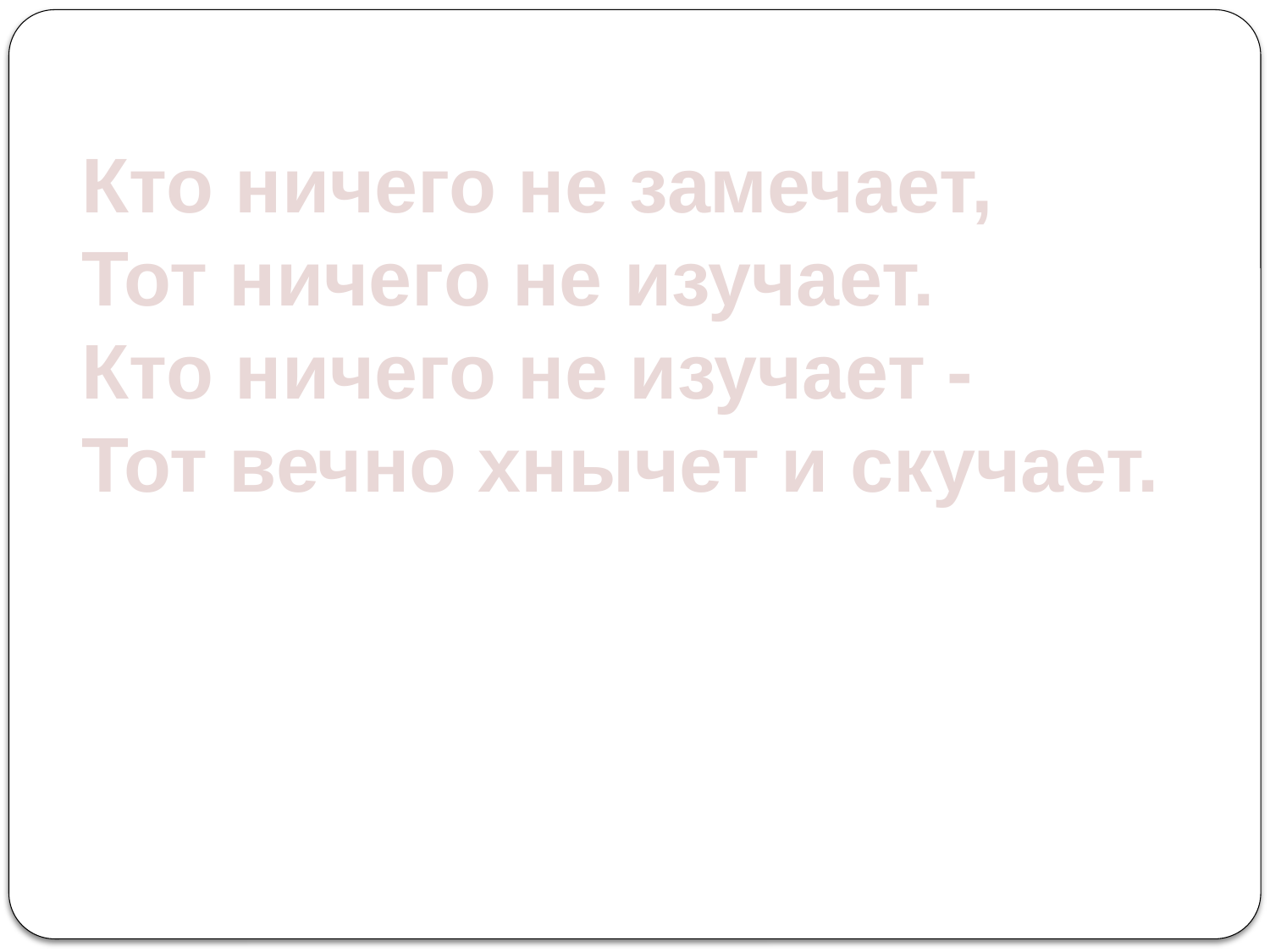

Кто ничего не замечает,
Тот ничего не изучает.
Кто ничего не изучает -
Тот вечно хнычет и скучает.